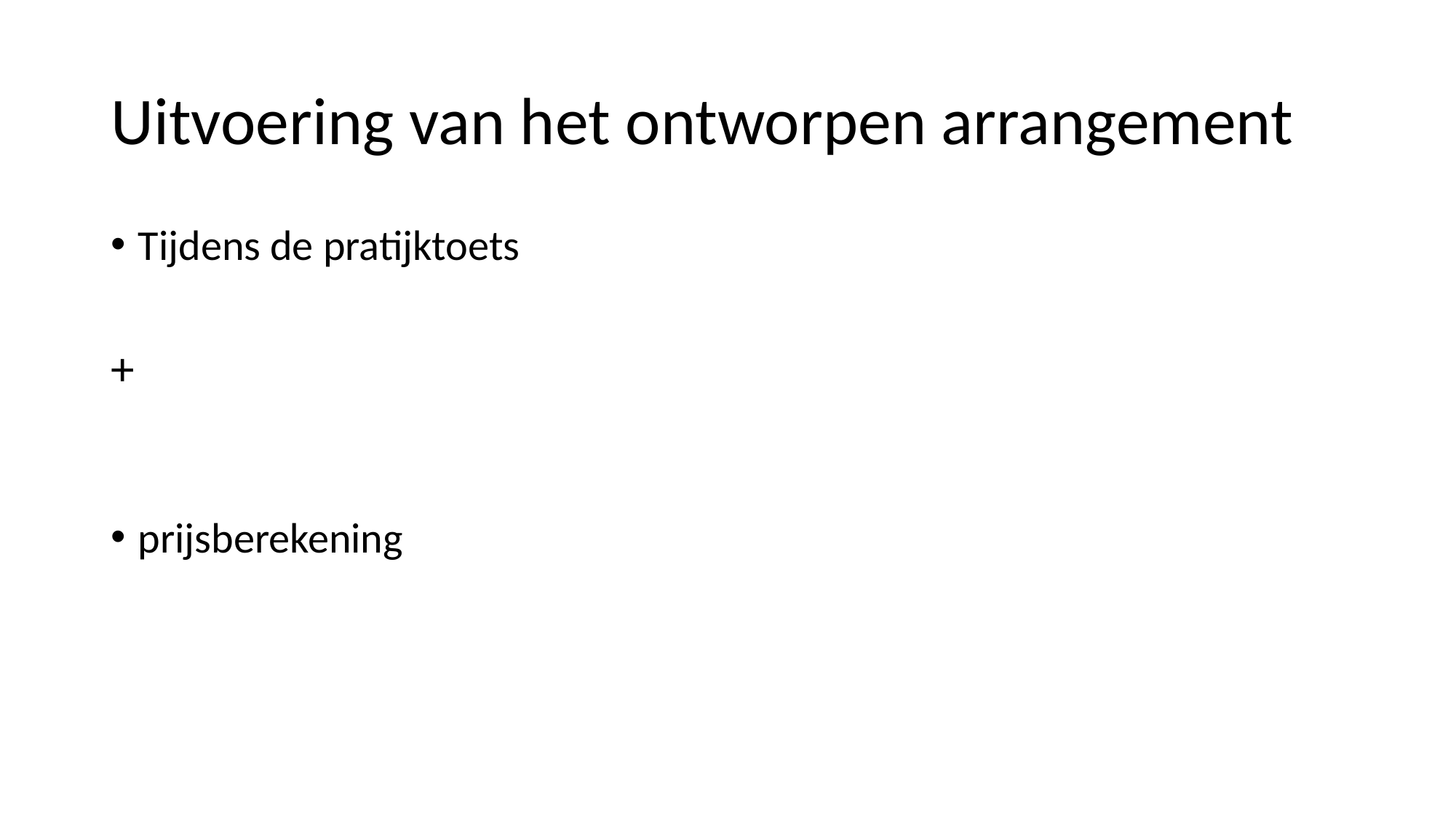

# Uitvoering van het ontworpen arrangement
Tijdens de pratijktoets
+

prijsberekening